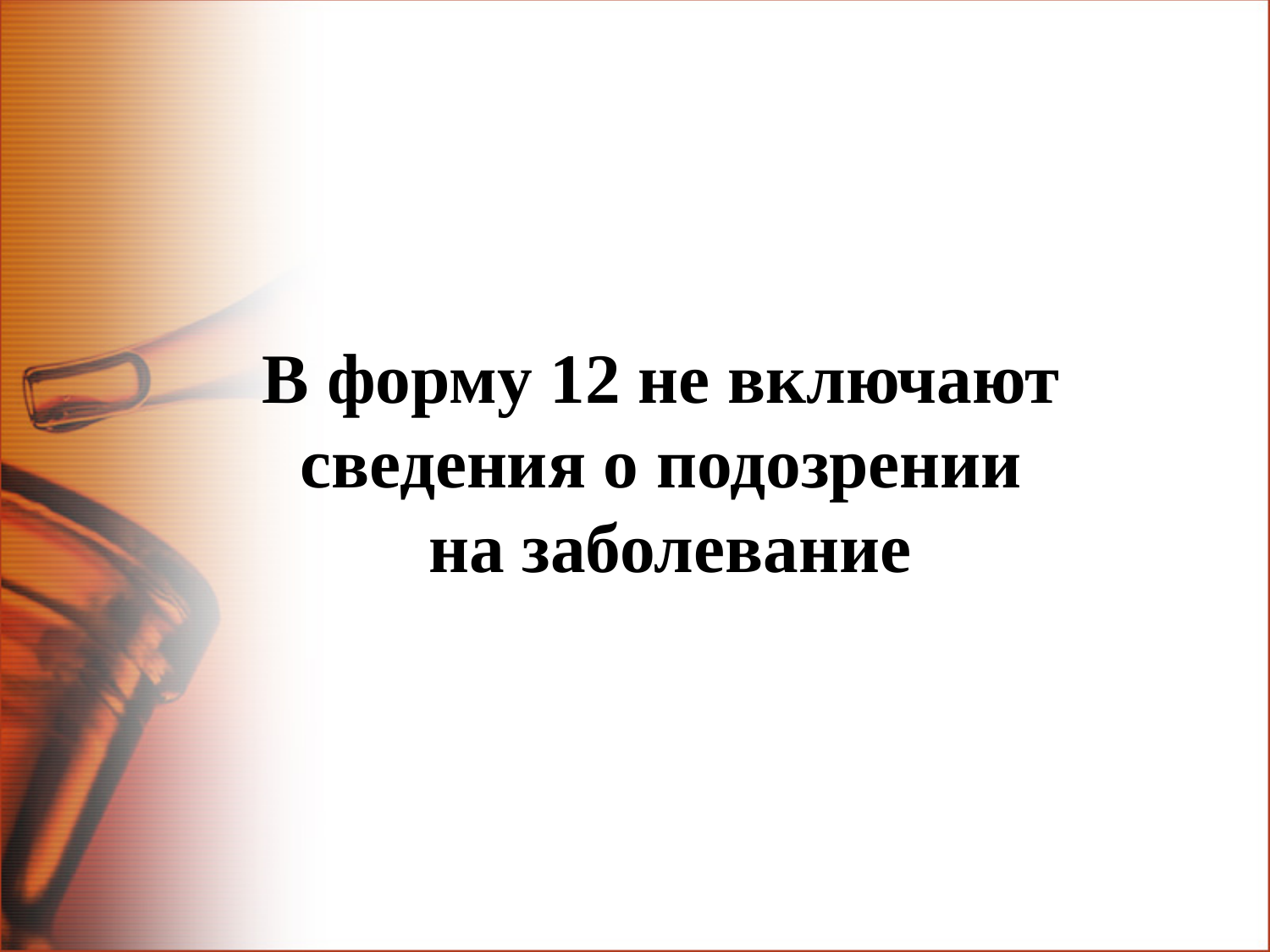

В форму 12 не включают
сведения о подозрении
на заболевание